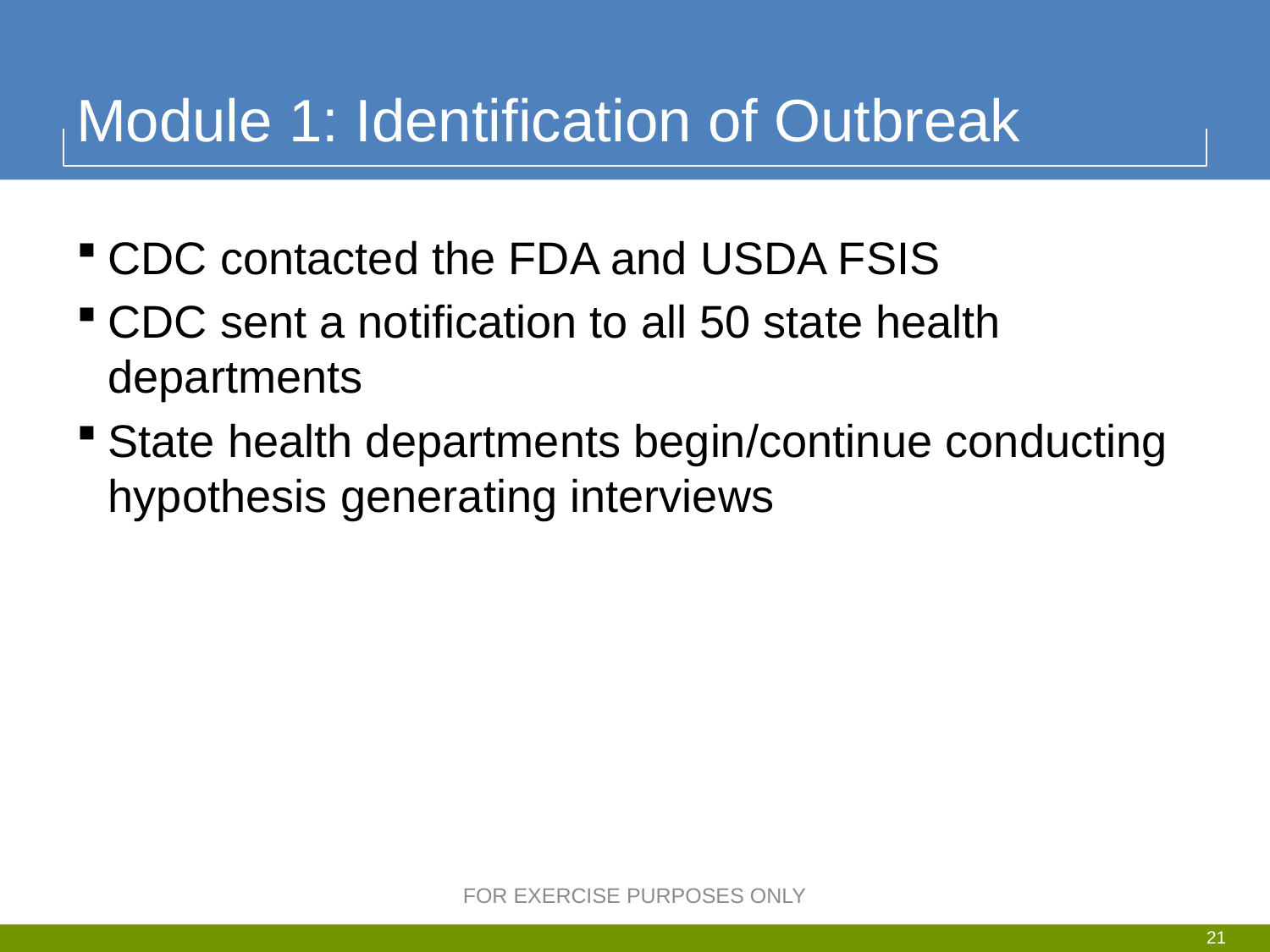

# Module 1: Identification of Outbreak
CDC contacted the FDA and USDA FSIS
CDC sent a notification to all 50 state health departments
State health departments begin/continue conducting hypothesis generating interviews

FOR EXERCISE PURPOSES ONLY